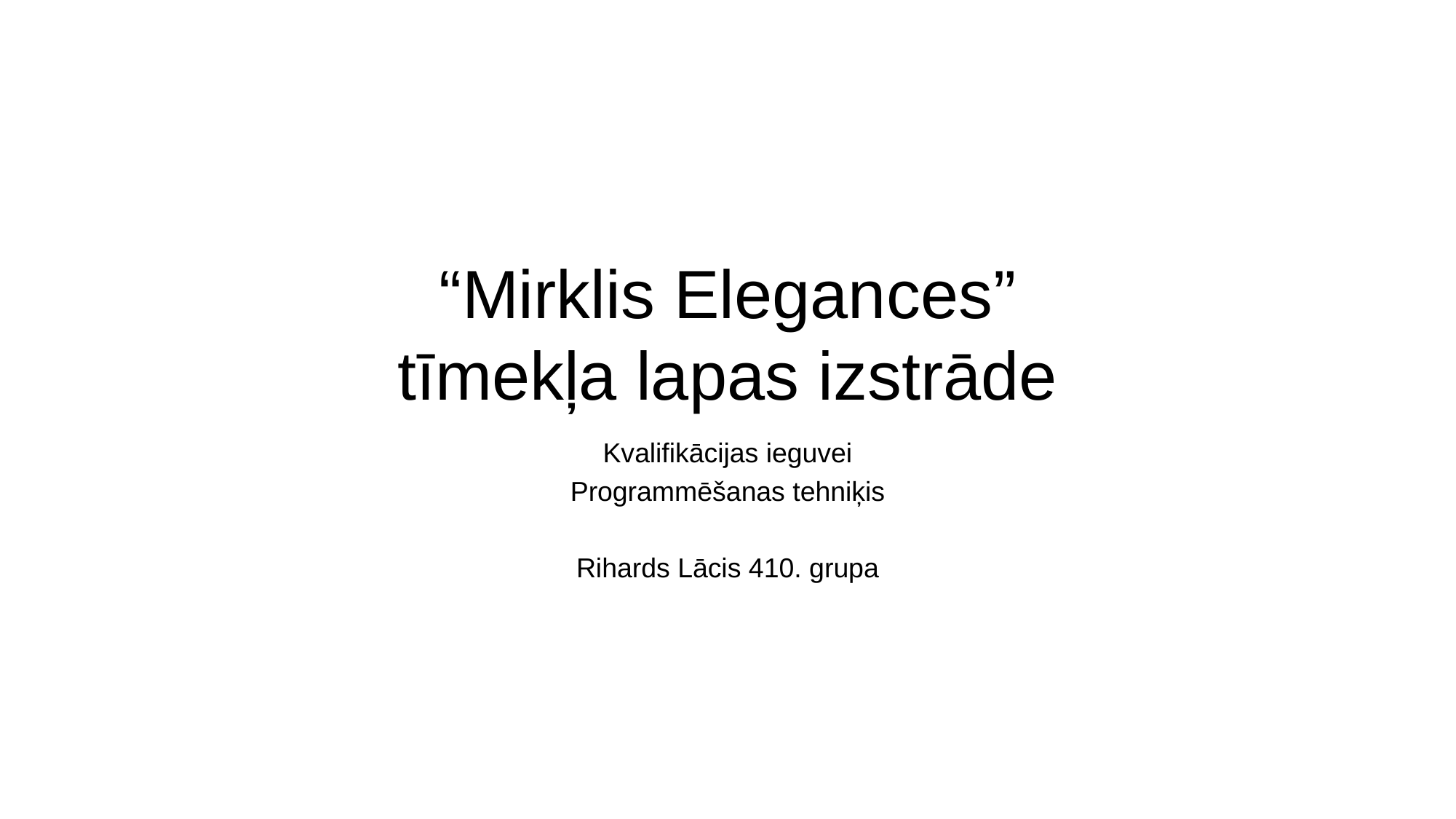

# “Mirklis Elegances” tīmekļa lapas izstrāde
Kvalifikācijas ieguvei
Programmēšanas tehniķis

Rihards Lācis 410. grupa